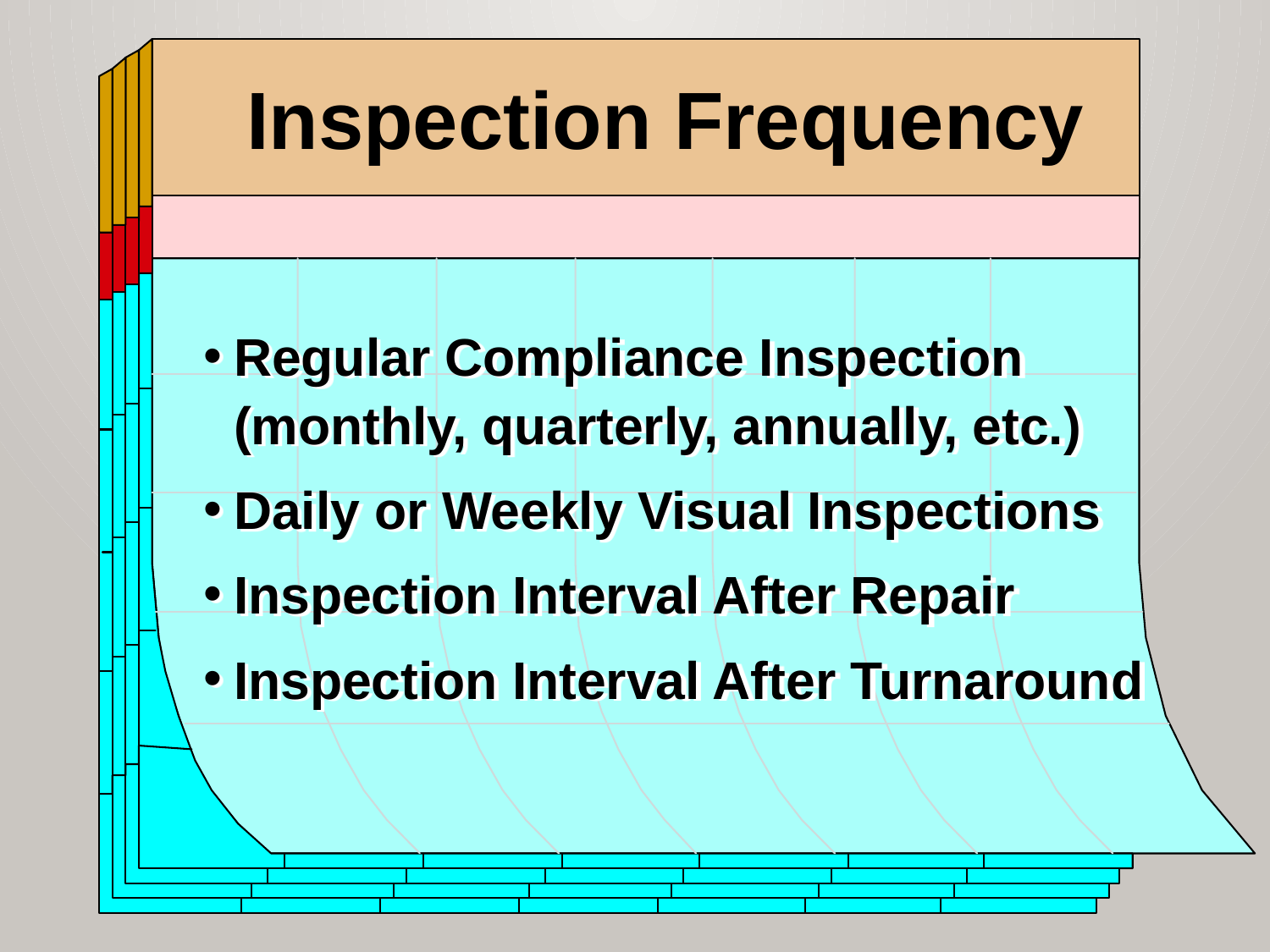

Inspection Frequency
Regular Compliance Inspection
(monthly, quarterly, annually, etc.)
Daily or Weekly Visual Inspections
Inspection Interval After Repair
Inspection Interval After Turnaround